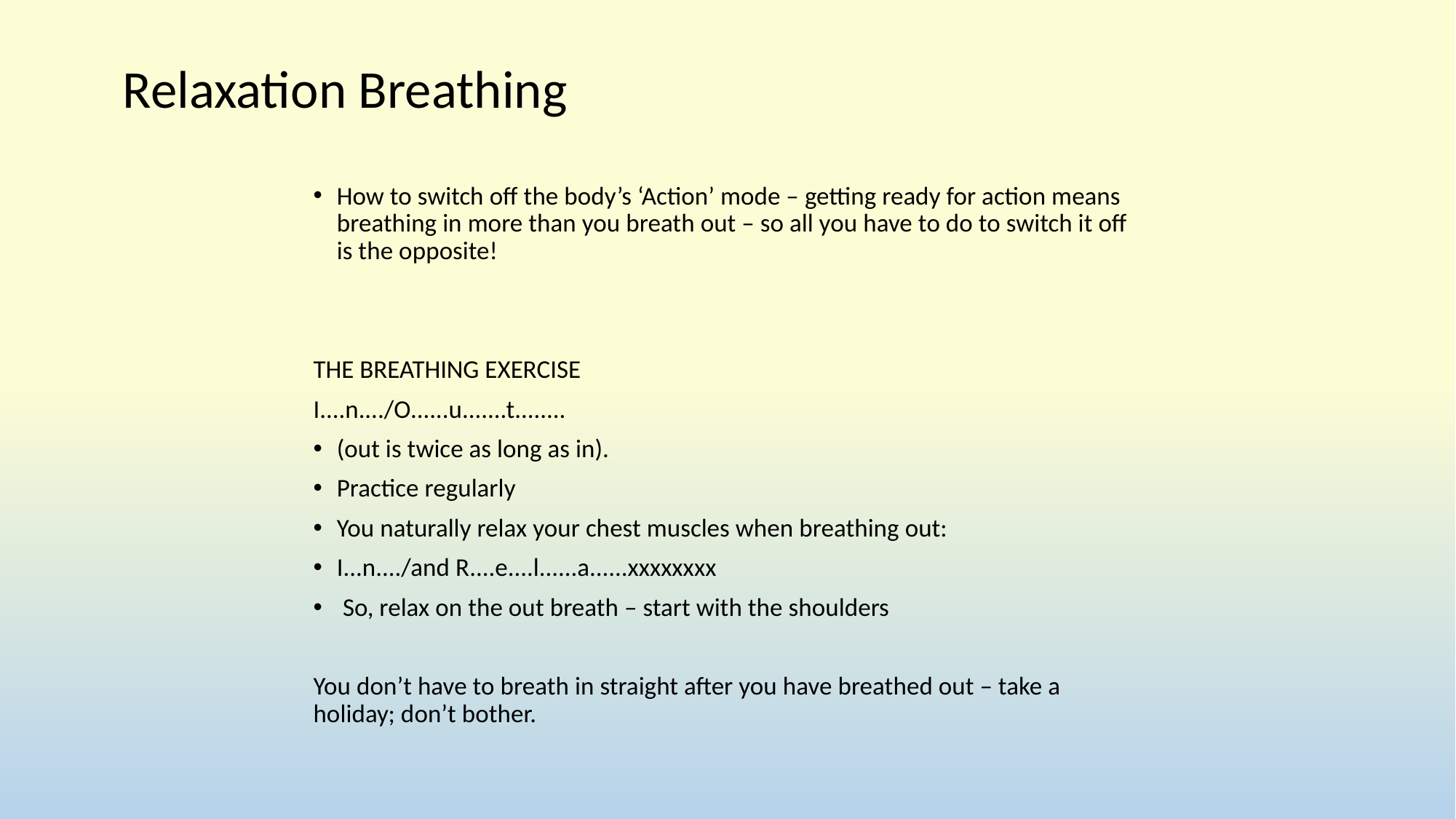

# Relaxation Breathing
How to switch off the body’s ‘Action’ mode – getting ready for action means breathing in more than you breath out – so all you have to do to switch it off is the opposite!

THE BREATHING EXERCISE
I....n..../O......u.......t........
(out is twice as long as in).
Practice regularly
You naturally relax your chest muscles when breathing out:
I...n..../and R....e....l......a......xxxxxxxx
 So, relax on the out breath – start with the shoulders

You don’t have to breath in straight after you have breathed out – take a holiday; don’t bother.